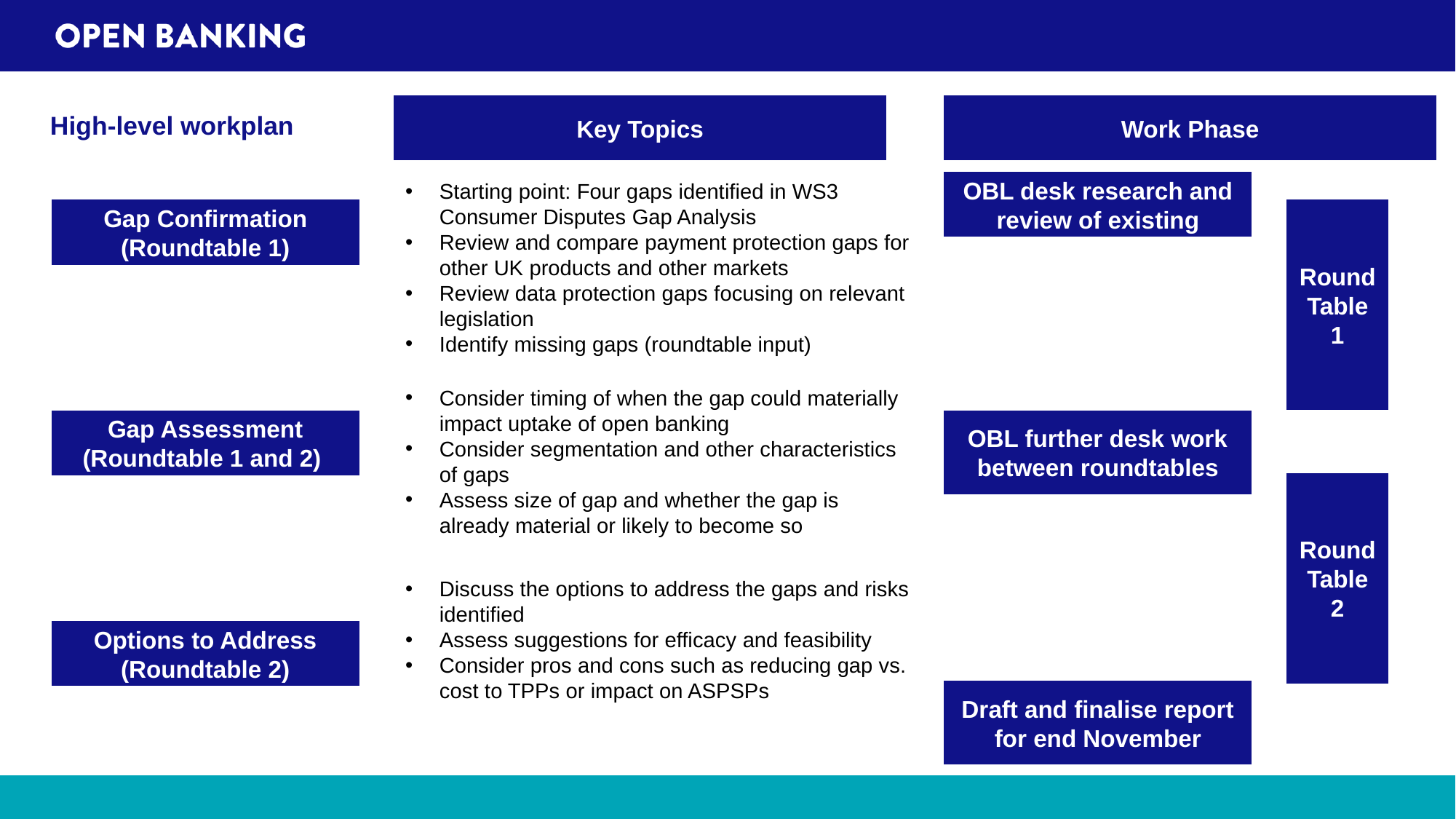

# High-level workplan
Key Topics
Work Phase
Starting point: Four gaps identified in WS3 Consumer Disputes Gap Analysis
Review and compare payment protection gaps for other UK products and other markets
Review data protection gaps focusing on relevant legislation
Identify missing gaps (roundtable input)
OBL desk research and review of existing
Gap Confirmation (Roundtable 1)
Round Table 1
Consider timing of when the gap could materially impact uptake of open banking
Consider segmentation and other characteristics of gaps
Assess size of gap and whether the gap is already material or likely to become so
Gap Assessment (Roundtable 1 and 2)
OBL further desk work between roundtables
Round Table 2
Discuss the options to address the gaps and risks identified
Assess suggestions for efficacy and feasibility
Consider pros and cons such as reducing gap vs. cost to TPPs or impact on ASPSPs
Options to Address (Roundtable 2)
Draft and finalise report for end November